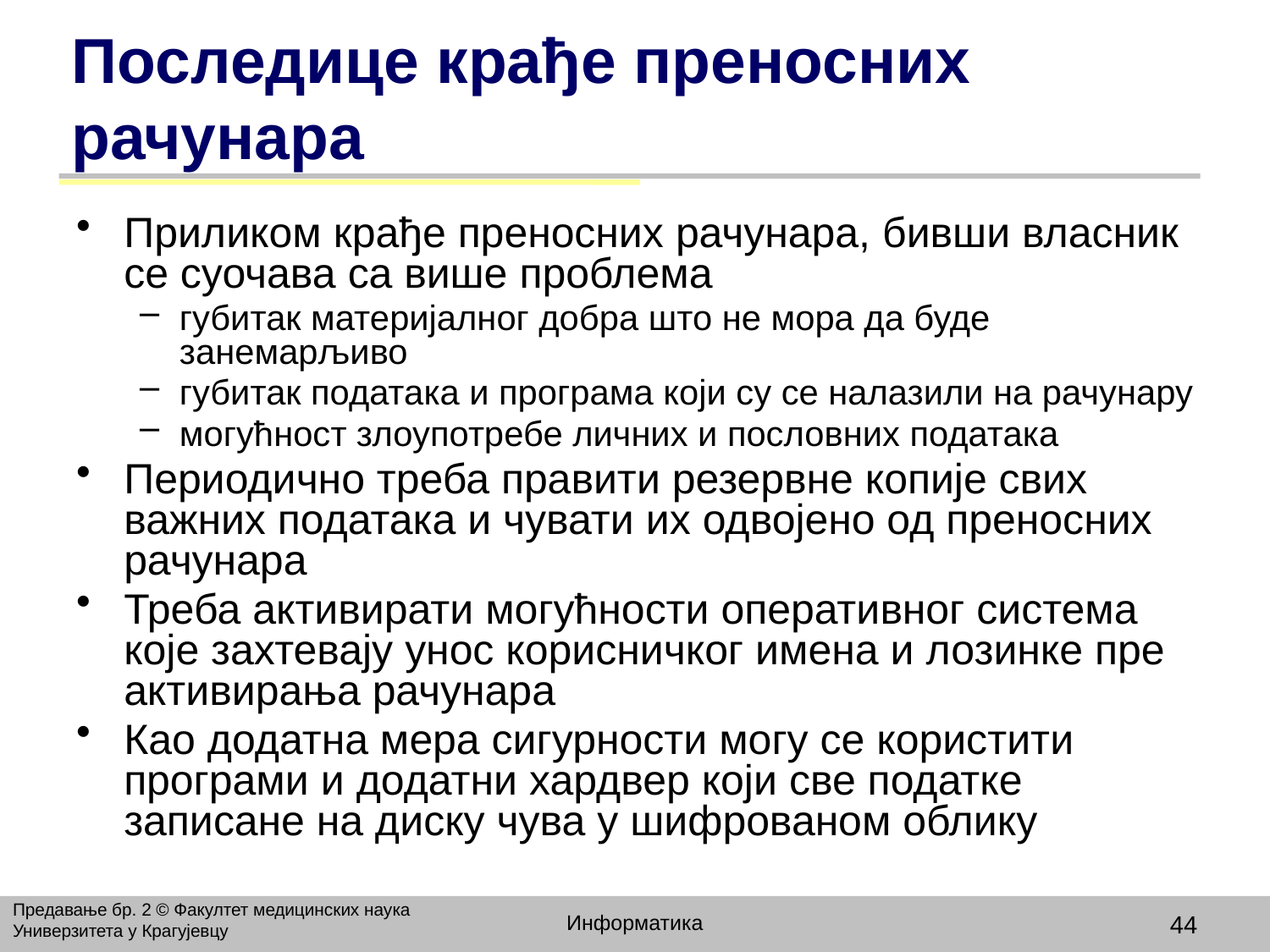

# Последице крађе преносних рачунара
Приликом крађе преносних рачунара, бивши власник се суочава са више проблема
губитак материјалног добра што не мора да буде занемарљиво
губитак података и програма који су се налазили на рачунару
могућност злоупотребе личних и пословних података
Периодично треба правити резервне копије свих важних података и чувати их одвојено од преносних рачунара
Треба активирати могућности оперативног система које захтевају унос корисничког имена и лозинке пре активирања рачунара
Као додатна мера сигурности могу се користити програми и додатни хардвер који све податке записане на диску чува у шифрованом облику
Предавање бр. 2 © Факултет медицинских наука Универзитета у Крагујевцу
Информатика
44